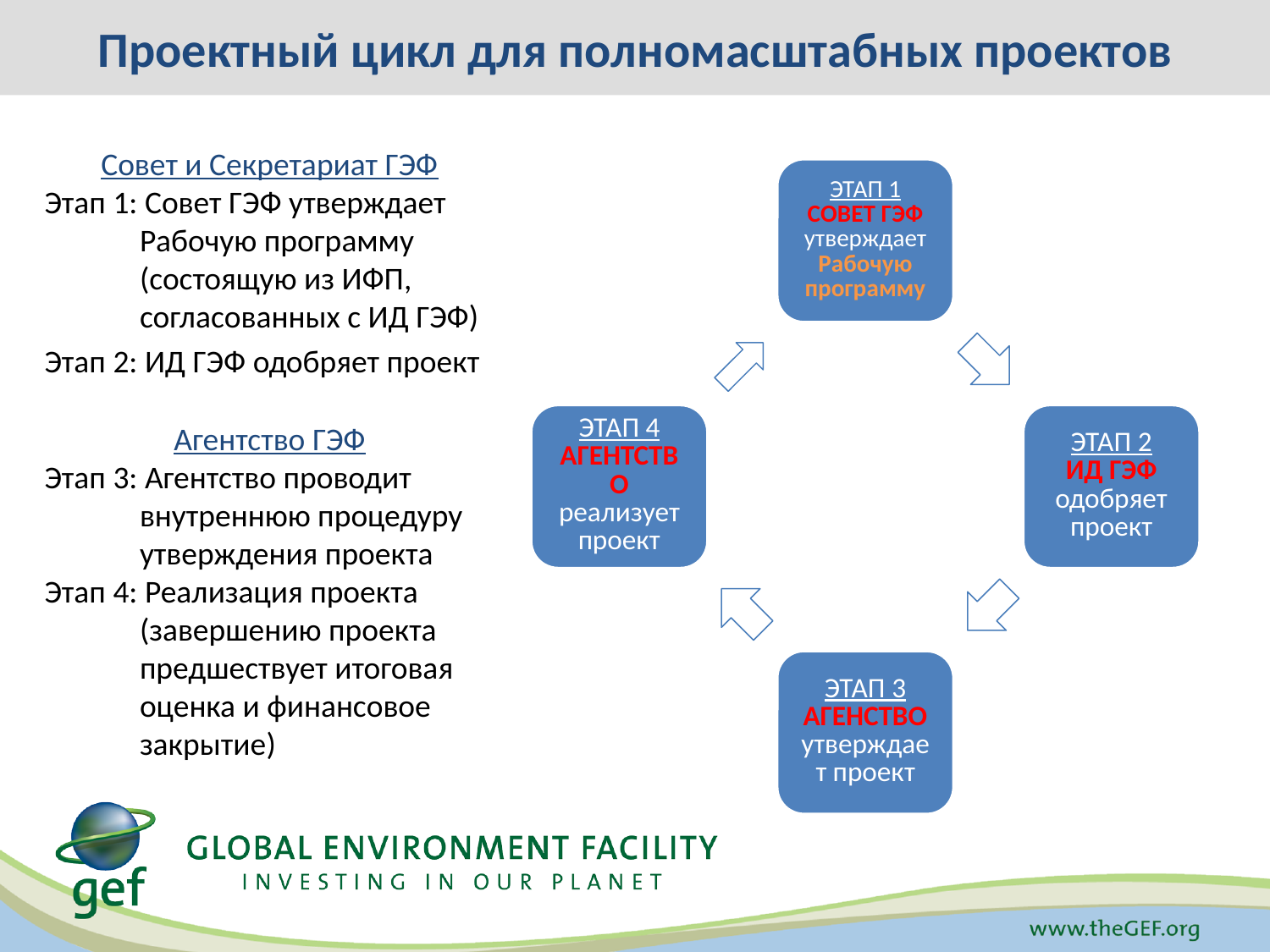

Проектный цикл для полномасштабных проектов
Совет и Секретариат ГЭФ
Этап 1: Совет ГЭФ утверждает Рабочую программу (состоящую из ИФП, согласованных с ИД ГЭФ)
Этап 2: ИД ГЭФ одобряет проект

Агентство ГЭФ
Этап 3: Агентство проводит внутреннюю процедуру утверждения проекта
Этап 4: Реализация проекта (завершению проекта предшествует итоговая оценка и финансовое закрытие)

ЭТАП 1
СОВЕТ ГЭФ утверждает Рабочую программу
ЭТАП 2
ИД ГЭФ одобряет проект
ЭТАП 3
АГЕНСТВО утверждает проект
ЭТАП 4
АГЕНТСТВО реализует проект